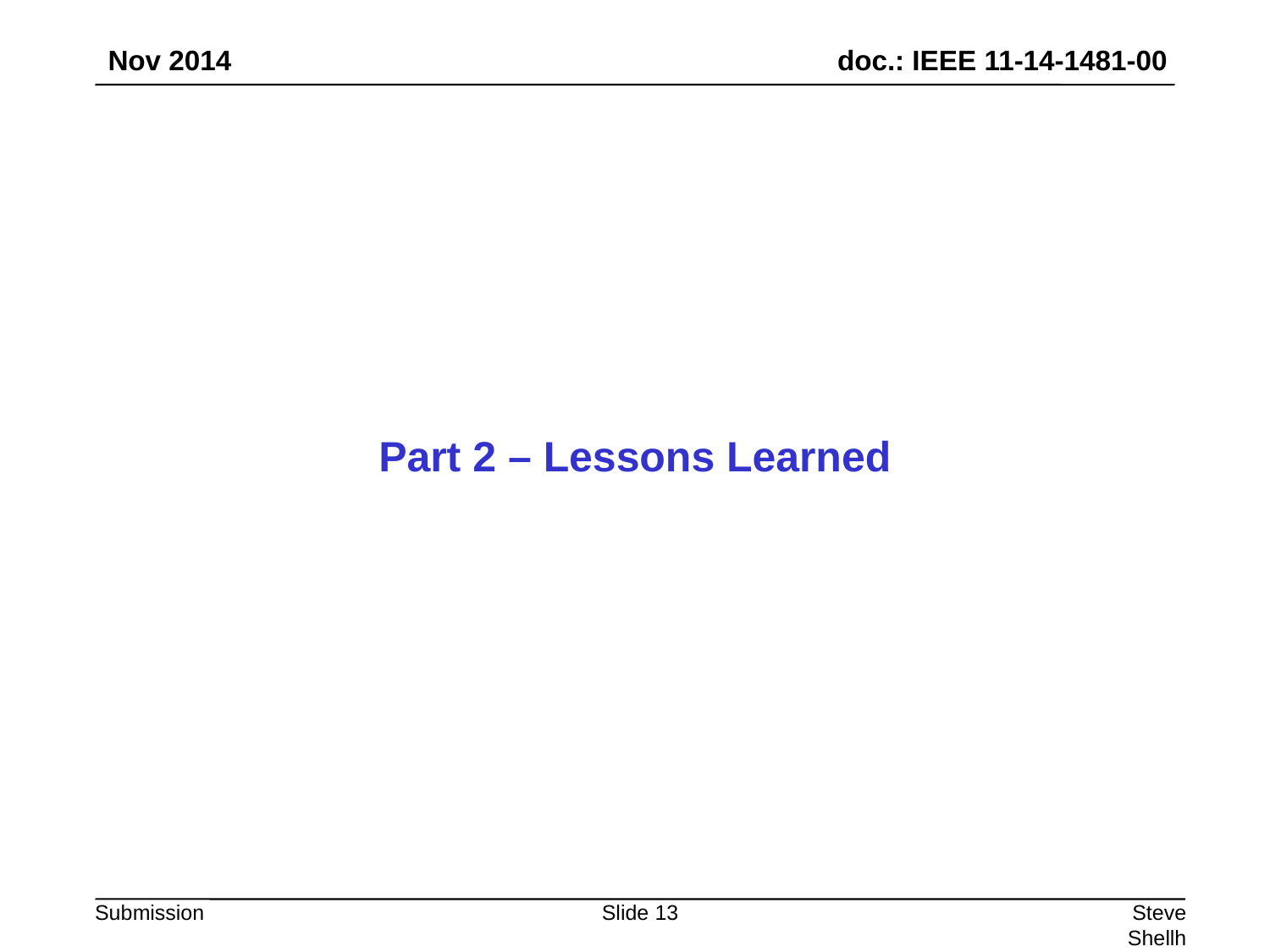

Nov 2014
# Part 2 – Lessons Learned
Slide 13
Steve Shellhammer, Qualcomm